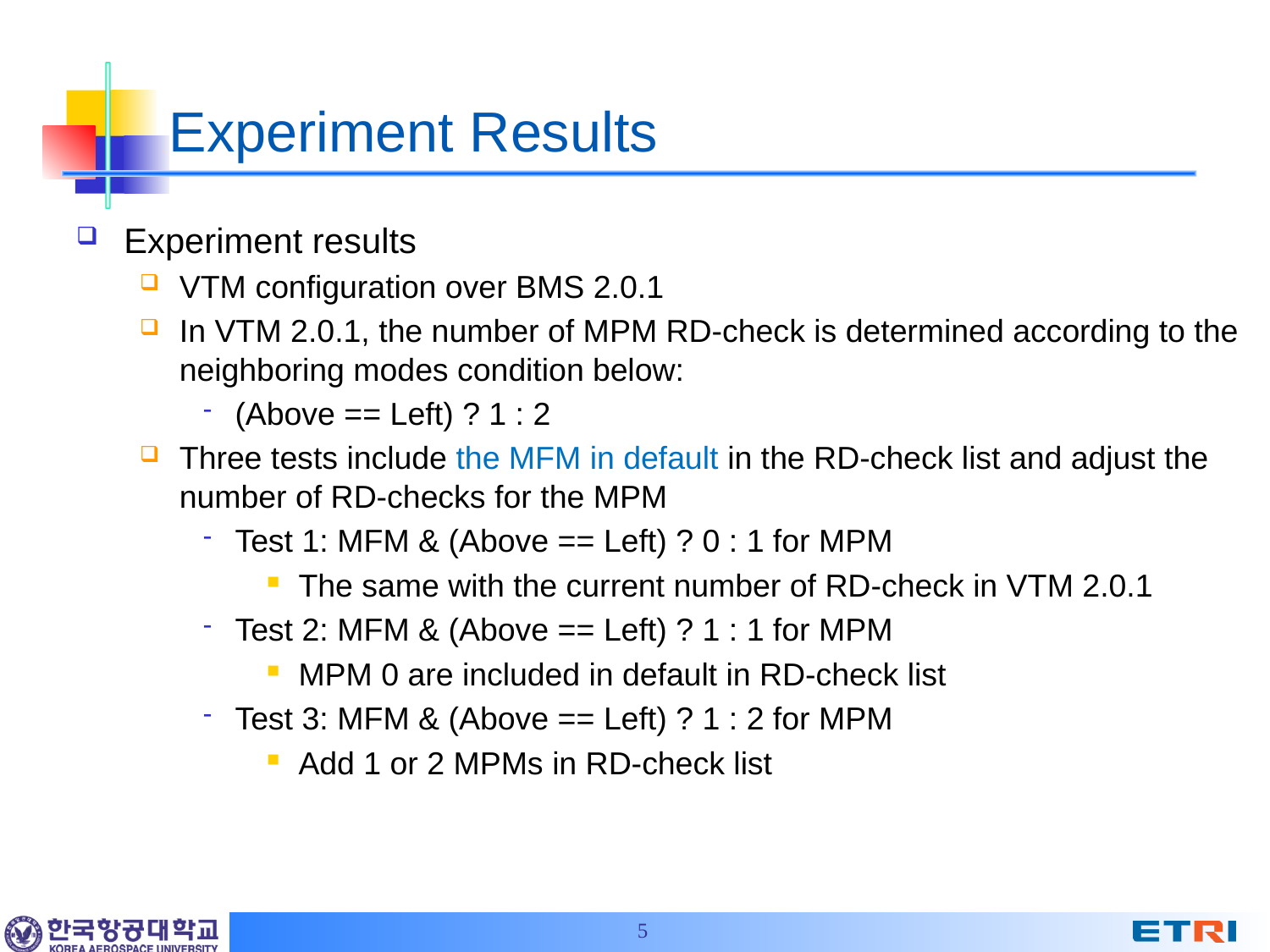

# Experiment Results
Experiment results
VTM configuration over BMS 2.0.1
In VTM 2.0.1, the number of MPM RD-check is determined according to the neighboring modes condition below:
(Above == Left) ? 1 : 2
Three tests include the MFM in default in the RD-check list and adjust the number of RD-checks for the MPM
Test 1: MFM & (Above == Left) ? 0 : 1 for MPM
The same with the current number of RD-check in VTM 2.0.1
Test 2: MFM & (Above == Left) ? 1 : 1 for MPM
MPM 0 are included in default in RD-check list
Test 3: MFM & (Above == Left) ? 1 : 2 for MPM
Add 1 or 2 MPMs in RD-check list